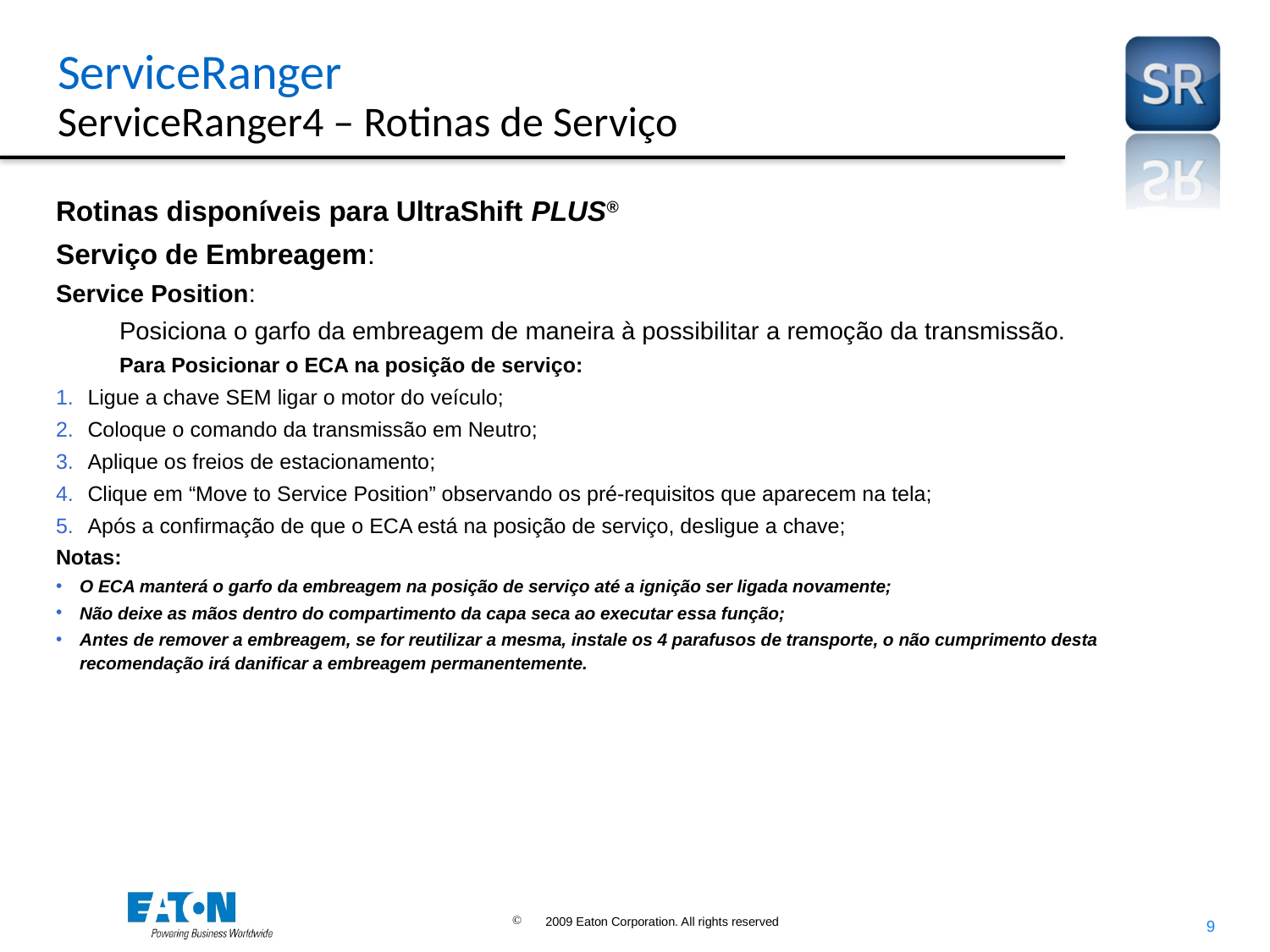

# ServiceRanger ServiceRanger4 – Rotinas de Serviço
Rotinas disponíveis para UltraShift PLUS®
Serviço de Embreagem:
Service Position:
Posiciona o garfo da embreagem de maneira à possibilitar a remoção da transmissão.
Para Posicionar o ECA na posição de serviço:
Ligue a chave SEM ligar o motor do veículo;
Coloque o comando da transmissão em Neutro;
Aplique os freios de estacionamento;
Clique em “Move to Service Position” observando os pré-requisitos que aparecem na tela;
Após a confirmação de que o ECA está na posição de serviço, desligue a chave;
Notas:
O ECA manterá o garfo da embreagem na posição de serviço até a ignição ser ligada novamente;
Não deixe as mãos dentro do compartimento da capa seca ao executar essa função;
Antes de remover a embreagem, se for reutilizar a mesma, instale os 4 parafusos de transporte, o não cumprimento desta recomendação irá danificar a embreagem permanentemente.